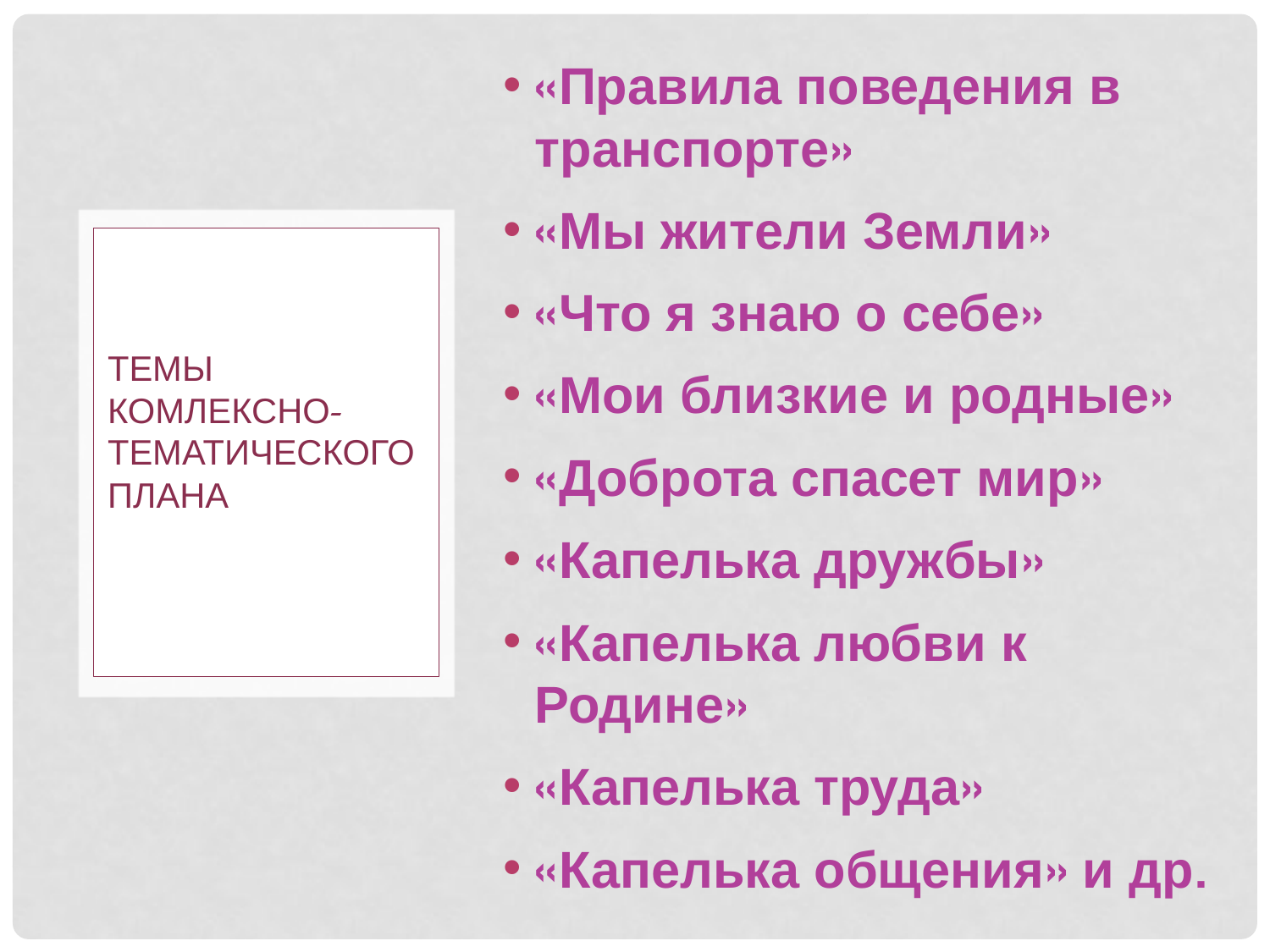

«Правила поведения в транспорте»
«Мы жители Земли»
«Что я знаю о себе»
«Мои близкие и родные»
«Доброта спасет мир»
«Капелька дружбы»
«Капелька любви к Родине»
«Капелька труда»
«Капелька общения» и др.
# Темы комлексно-тематического плана